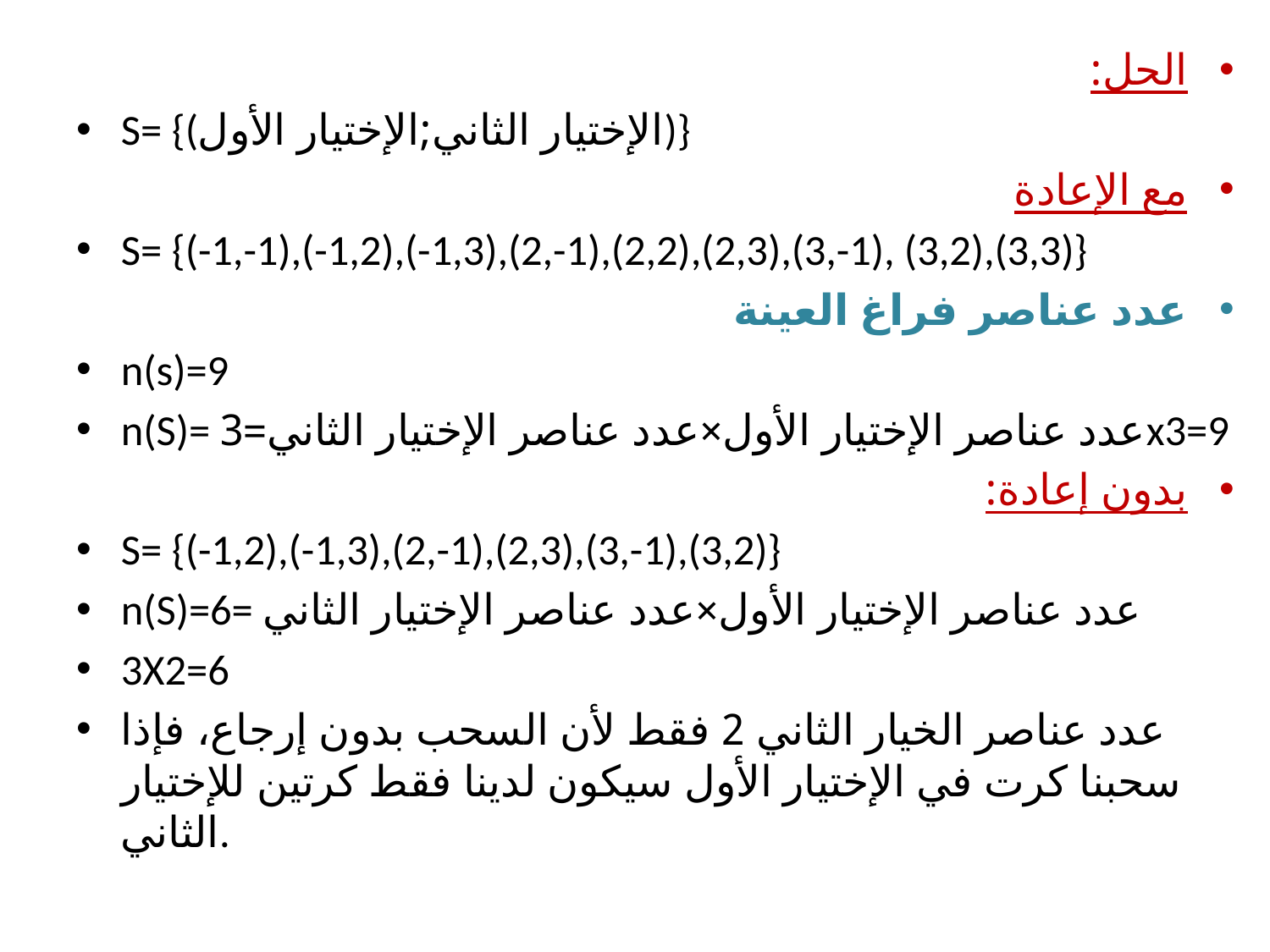

الحل:
S= {(الإختيار الثاني;الإختيار الأول)}
مع الإعادة
S= {(-1,-1),(-1,2),(-1,3),(2,-1),(2,2),(2,3),(3,-1), (3,2),(3,3)}
عدد عناصر فراغ العينة
n(s)=9
n(S)= عدد عناصر الإختيار الأول×عدد عناصر الإختيار الثاني=3x3=9
بدون إعادة:
S= {(-1,2),(-1,3),(2,-1),(2,3),(3,-1),(3,2)}
n(S)=6= عدد عناصر الإختيار الأول×عدد عناصر الإختيار الثاني
3X2=6
عدد عناصر الخيار الثاني 2 فقط لأن السحب بدون إرجاع، فإذا سحبنا كرت في الإختيار الأول سيكون لدينا فقط كرتين للإختيار الثاني.